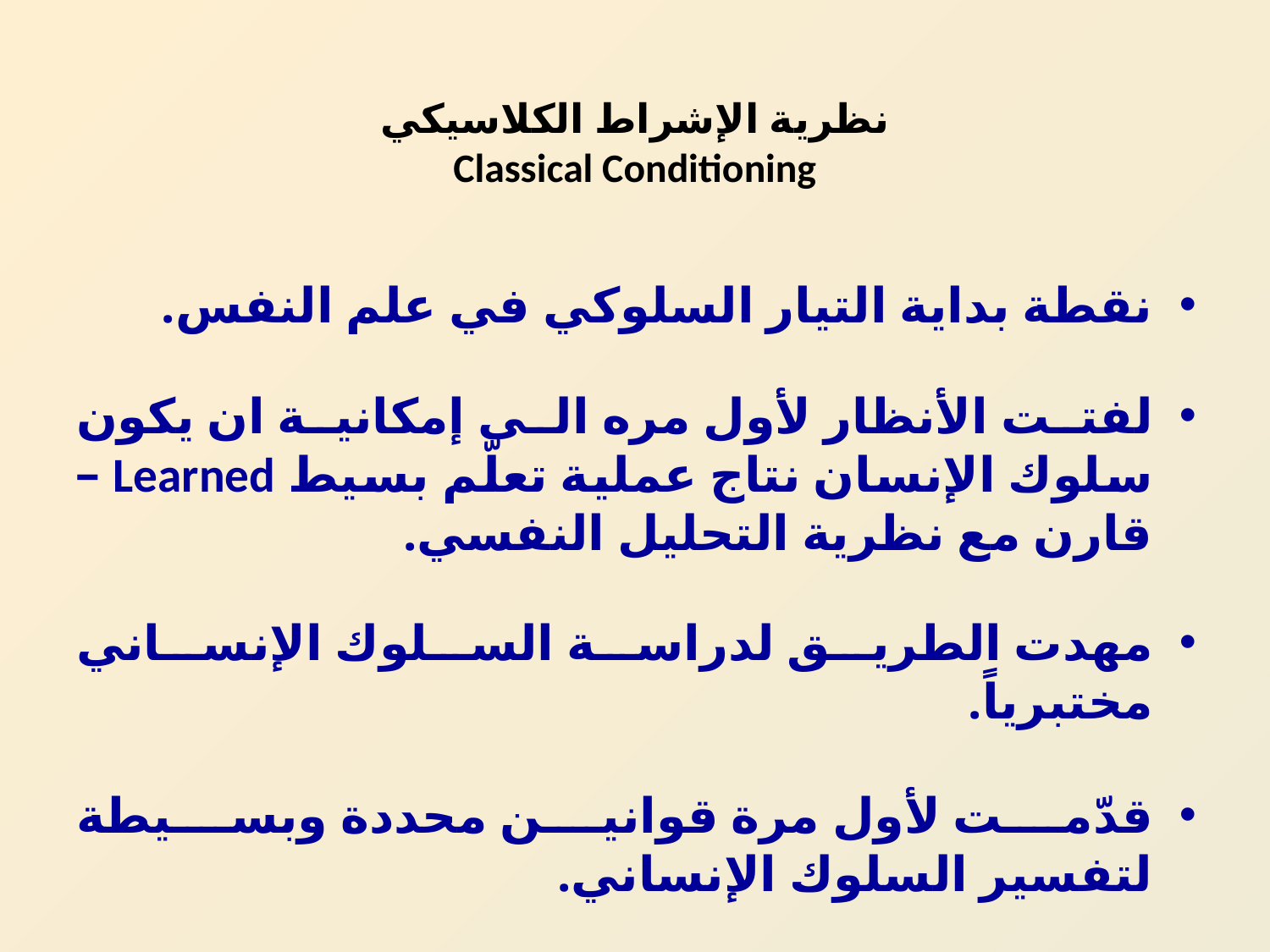

# نظرية الإشراط الكلاسيكي Classical Conditioning

نقطة بداية التيار السلوكي في علم النفس.

لفتت الأنظار لأول مره الى إمكانية ان يكون سلوك الإنسان نتاج عملية تعلّم بسيط Learned – قارن مع نظرية التحليل النفسي.

مهدت الطريق لدراسة السلوك الإنساني مختبرياً.

قدّمت لأول مرة قوانين محددة وبسيطة لتفسير السلوك الإنساني.